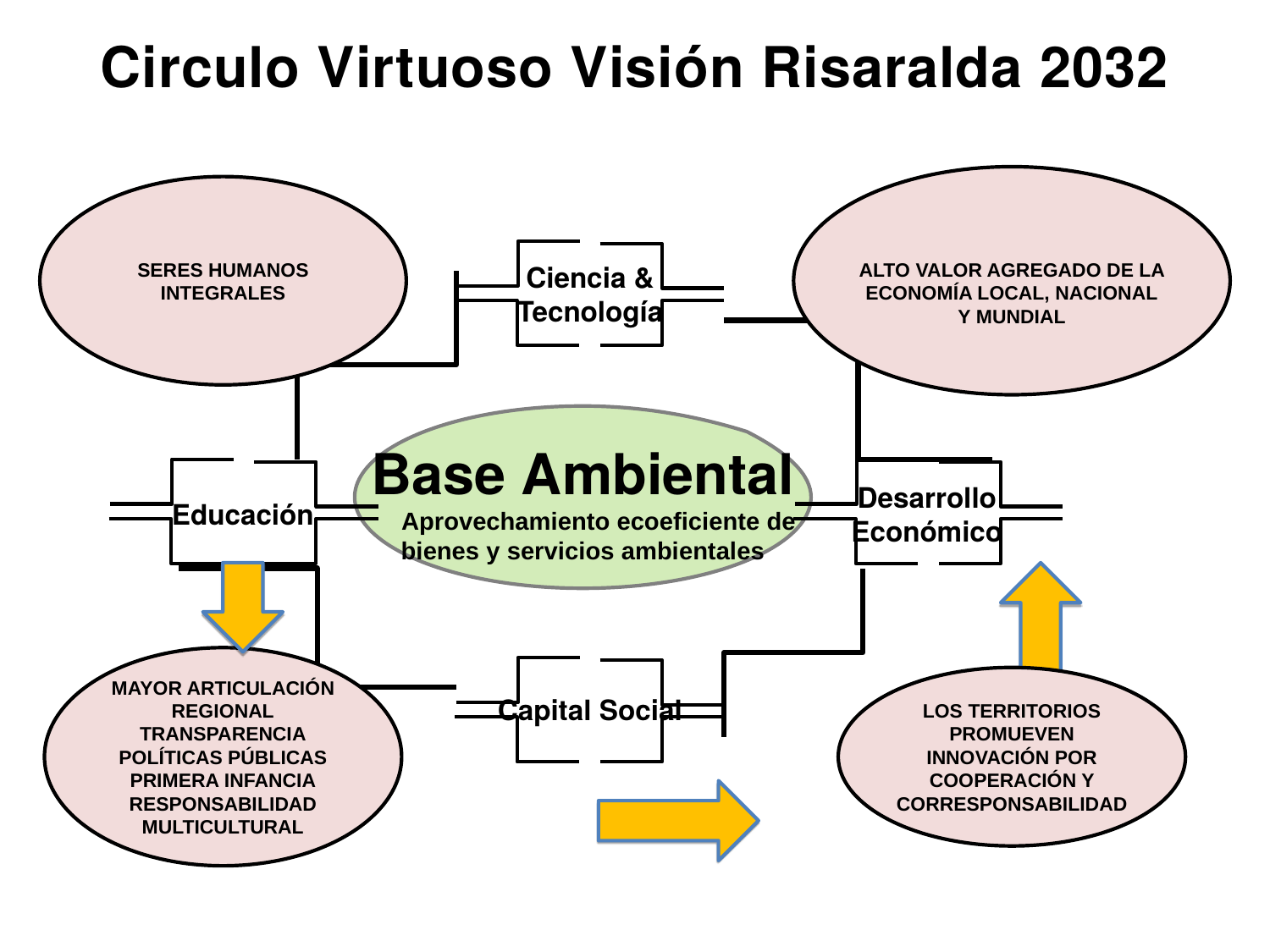

Circulo Virtuoso Visión Risaralda 2032

ALTO VALOR AGREGADO DE LA ECONOMÍA LOCAL, NACIONAL Y MUNDIAL
SERES HUMANOS INTEGRALES
Ciencia & Tecnología
Desarrollo Económico
Educación
Capital Social

Base Ambiental
Aprovechamiento ecoeficiente de bienes y servicios ambientales

MAYOR ARTICULACIÓN REGIONAL
TRANSPARENCIA
POLÍTICAS PÚBLICAS
PRIMERA INFANCIA
RESPONSABILIDAD MULTICULTURAL
LOS TERRITORIOS PROMUEVEN INNOVACIÓN POR COOPERACIÓN Y CORRESPONSABILIDAD